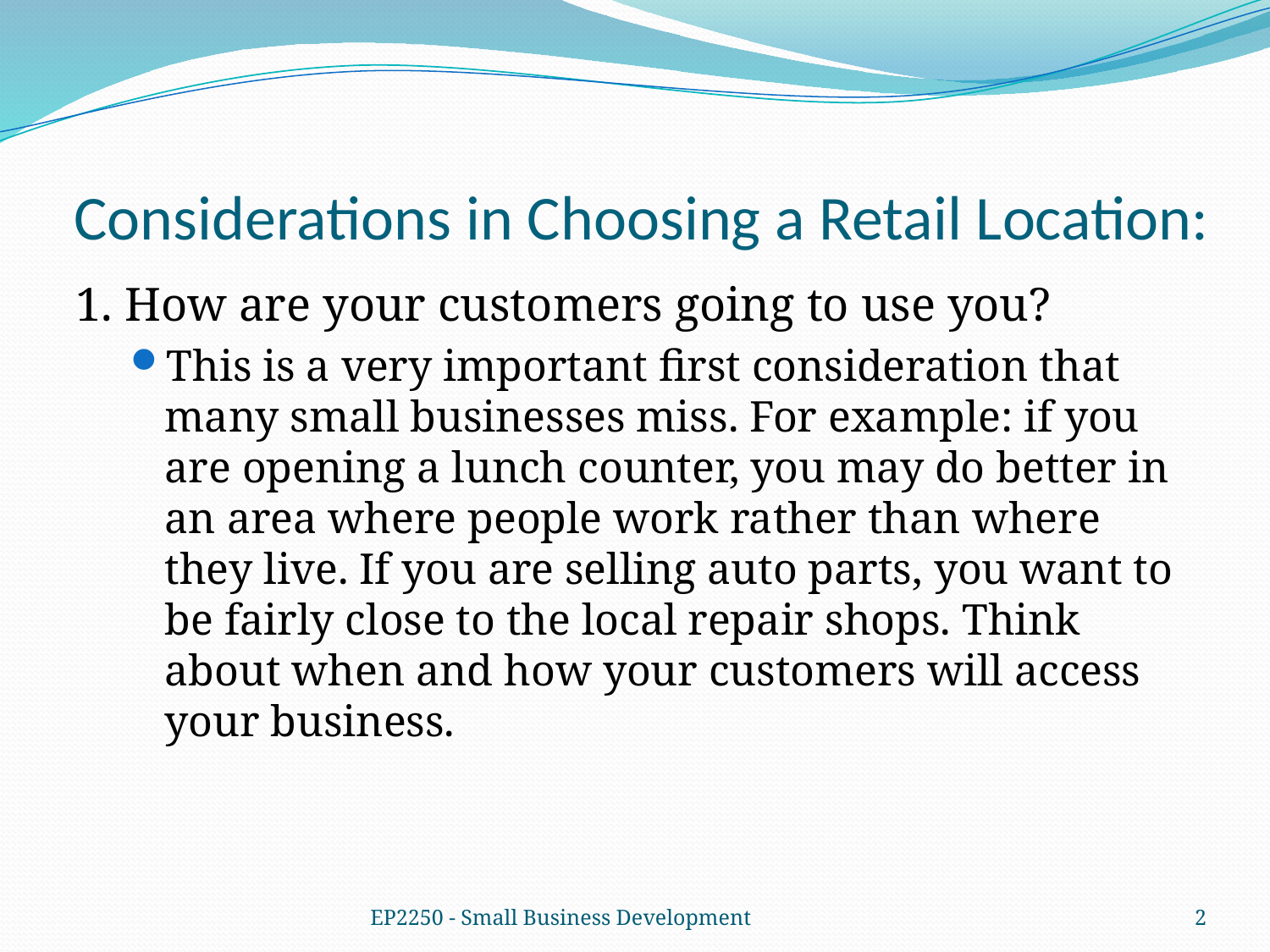

# Considerations in Choosing a Retail Location:
1. How are your customers going to use you?
This is a very important first consideration that many small businesses miss. For example: if you are opening a lunch counter, you may do better in an area where people work rather than where they live. If you are selling auto parts, you want to be fairly close to the local repair shops. Think about when and how your customers will access your business.

EP2250 - Small Business Development
2